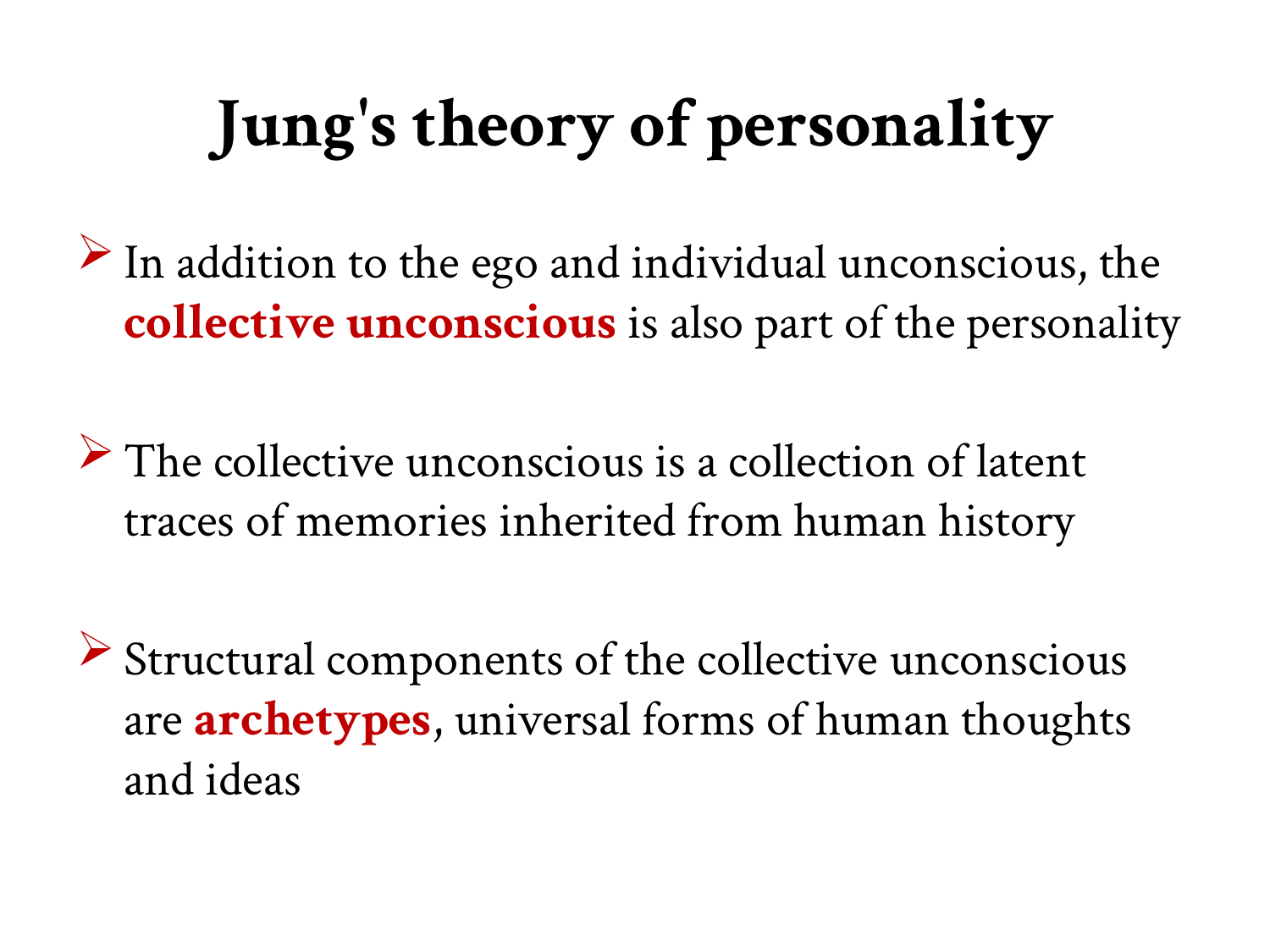

# Jung's theory of personality
In addition to the ego and individual unconscious, the collective unconscious is also part of the personality

The collective unconscious is a collection of latent traces of memories inherited from human history

Structural components of the collective unconscious are archetypes, universal forms of human thoughts and ideas